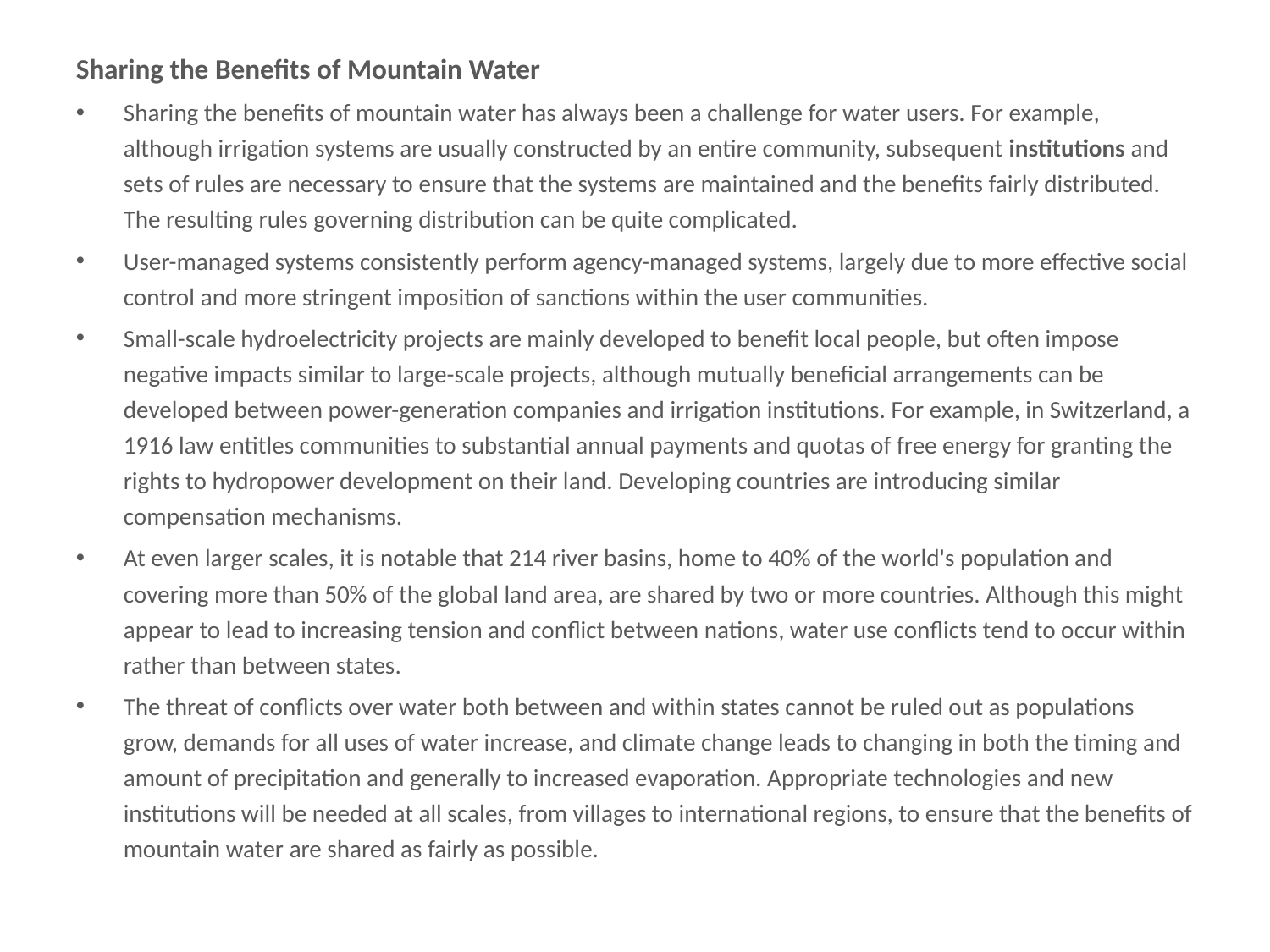

# Sharing the Benefits of Mountain Water
Sharing the Benefits of Mountain Water
Sharing the benefits of mountain water has always been a challenge for water users. For example, although irrigation systems are usually constructed by an entire community, subsequent institutions and sets of rules are necessary to ensure that the systems are maintained and the benefits fairly distributed. The resulting rules governing distribution can be quite complicated.
User-managed systems consistently perform agency-managed systems, largely due to more effective social control and more stringent imposition of sanctions within the user communities.
Small-scale hydroelectricity projects are mainly developed to benefit local people, but often impose negative impacts similar to large-scale projects, although mutually beneficial arrangements can be developed between power-generation companies and irrigation institutions. For example, in Switzerland, a 1916 law entitles communities to substantial annual payments and quotas of free energy for granting the rights to hydropower development on their land. Developing countries are introducing similar compensation mechanisms.
At even larger scales, it is notable that 214 river basins, home to 40% of the world's population and covering more than 50% of the global land area, are shared by two or more countries. Although this might appear to lead to increasing tension and conflict between nations, water use conflicts tend to occur within rather than between states.
The threat of conflicts over water both between and within states cannot be ruled out as populations grow, demands for all uses of water increase, and climate change leads to changing in both the timing and amount of precipitation and generally to increased evaporation. Appropriate technologies and new institutions will be needed at all scales, from villages to international regions, to ensure that the benefits of mountain water are shared as fairly as possible.